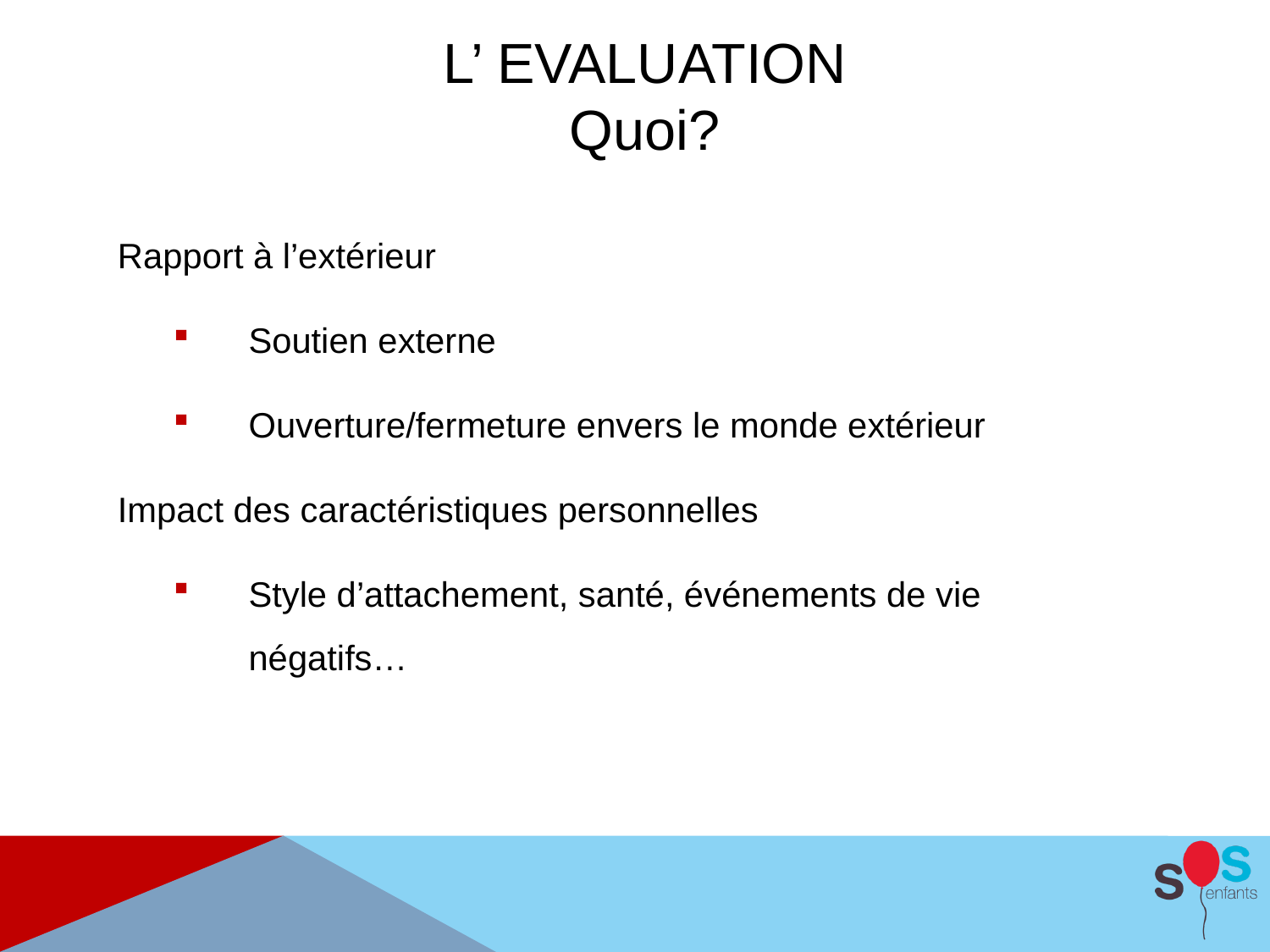

L’ EVALUATIOn
Quoi?
Rapport à l’extérieur
Soutien externe
Ouverture/fermeture envers le monde extérieur
Impact des caractéristiques personnelles
Style d’attachement, santé, événements de vie négatifs…